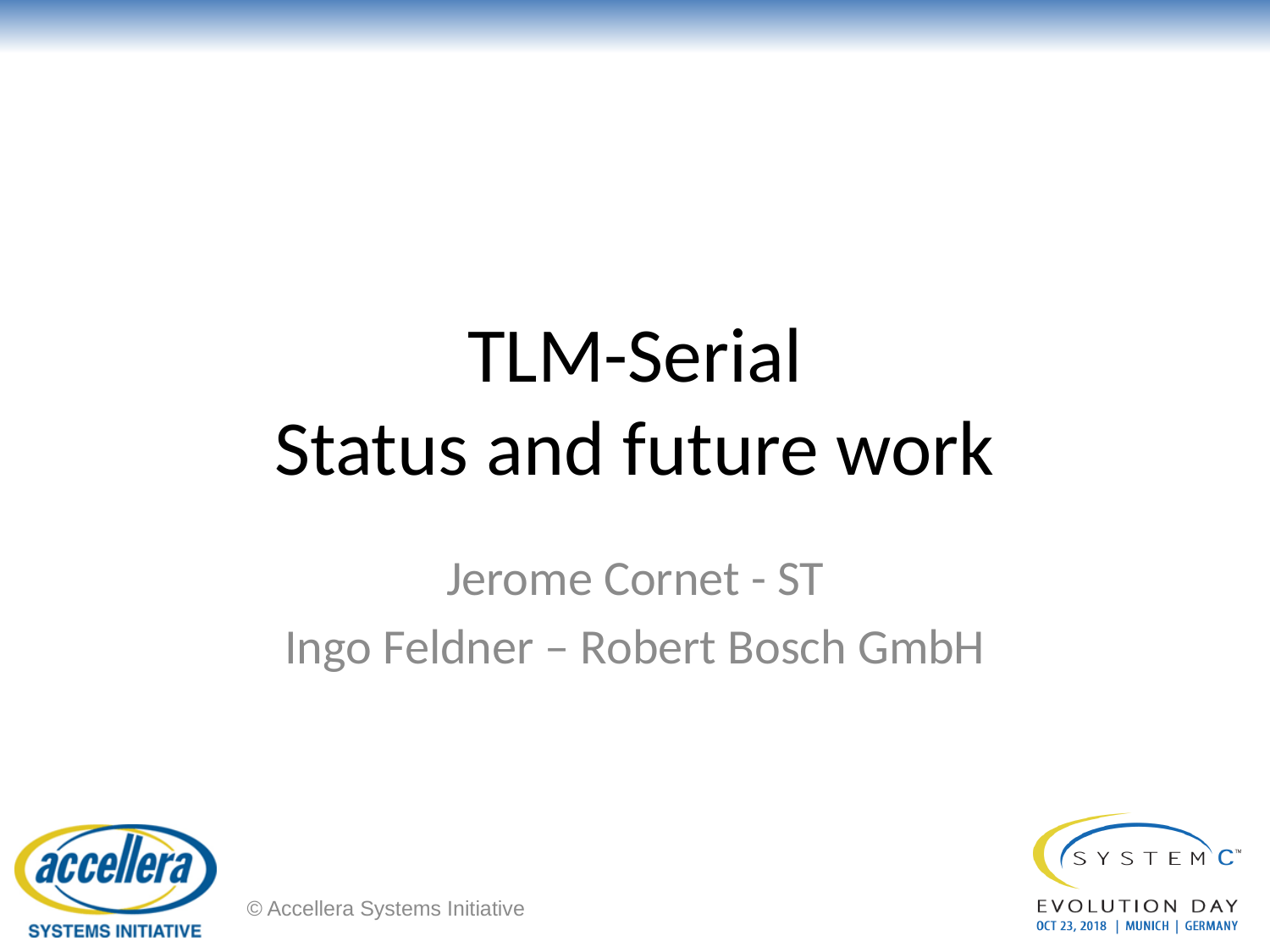

# TLM-Serial Status and future work
Jerome Cornet - ST
Ingo Feldner – Robert Bosch GmbH

© Accellera Systems Initiative